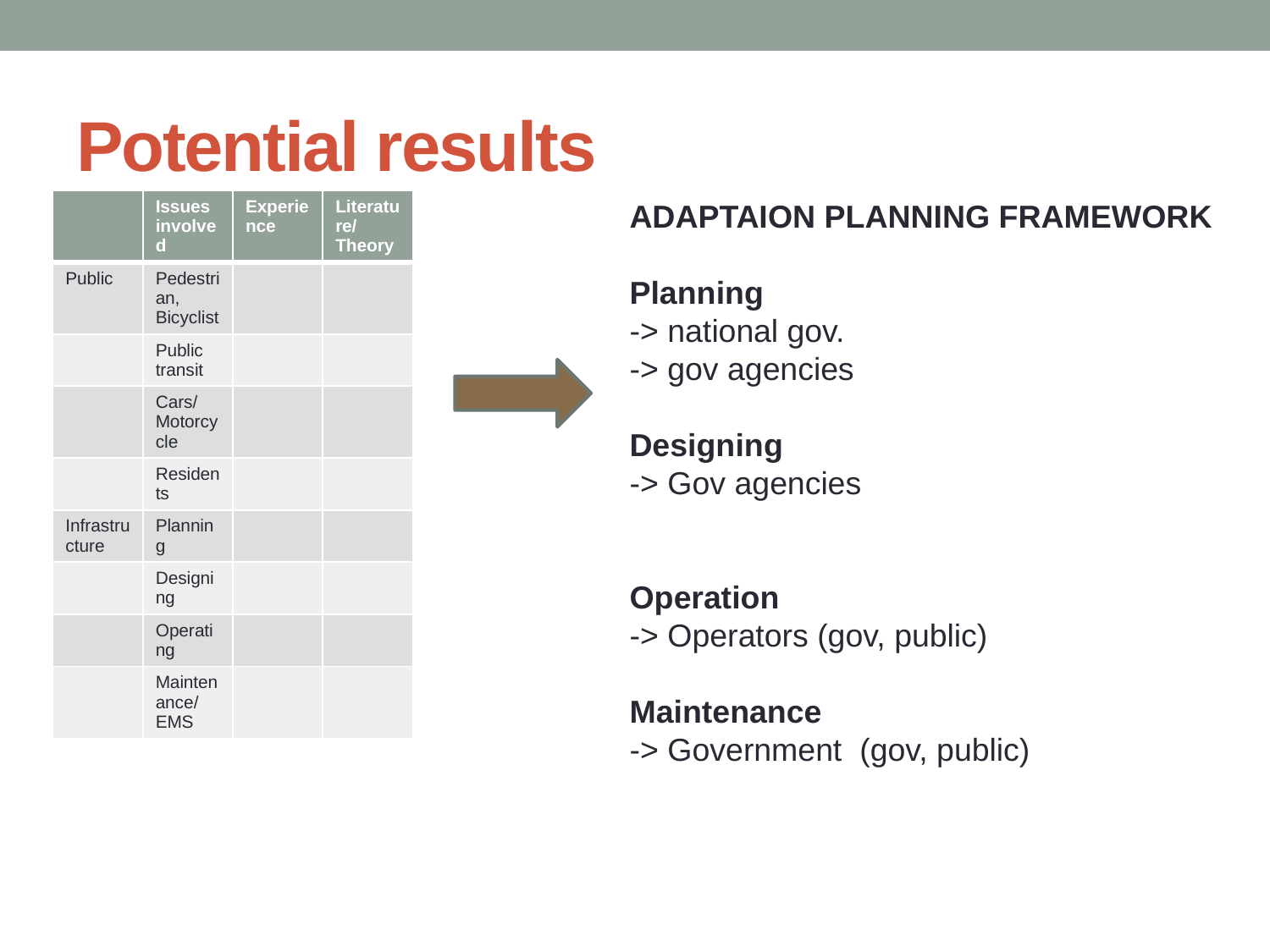

# Potential results
|  | Issues involved | Experience | Literature/ Theory |
| --- | --- | --- | --- |
| Public | Pedestrian, Bicyclist |  |  |
|  | Public transit |  |  |
|  | Cars/Motorcycle |  |  |
|  | Residents |  |  |
| Infrastructure | Planning |  |  |
|  | Designing |  |  |
|  | Operating |  |  |
|  | Maintenance/ EMS |  |  |
ADAPTAION PLANNING FRAMEWORK

Planning
-> national gov.
-> gov agencies

Designing
-> Gov agencies

Operation
-> Operators (gov, public)

Maintenance
-> Government  (gov, public)